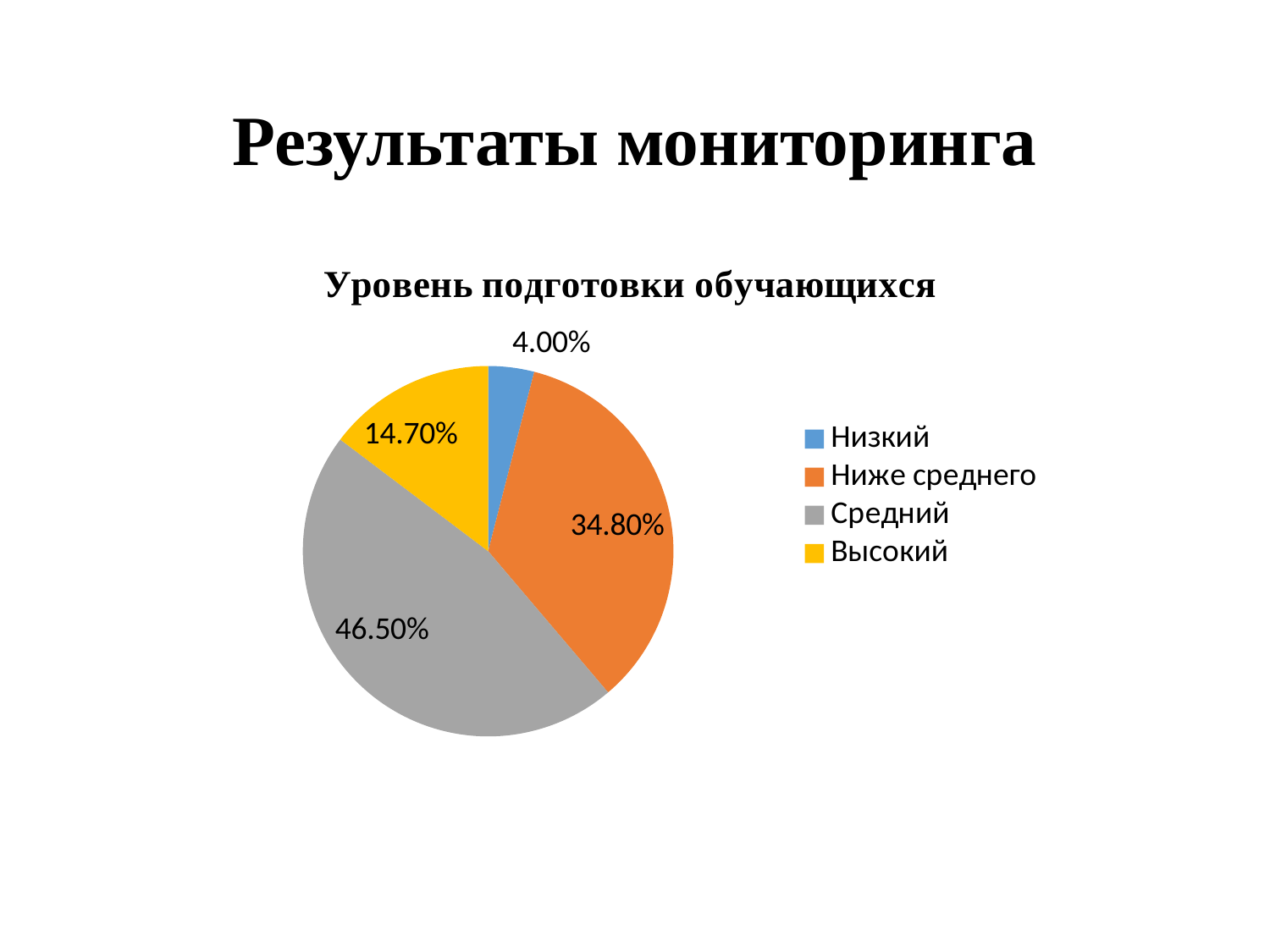

# Результаты мониторинга

### Chart: Уровень подготовки обучающихся

| Category | Уровень подготовки |
|---|---|
| Низкий | 0.04000000000000001 |
| Ниже среднего | 0.3480000000000001 |
| Средний | 0.465 |
| Высокий | 0.14700000000000002 |